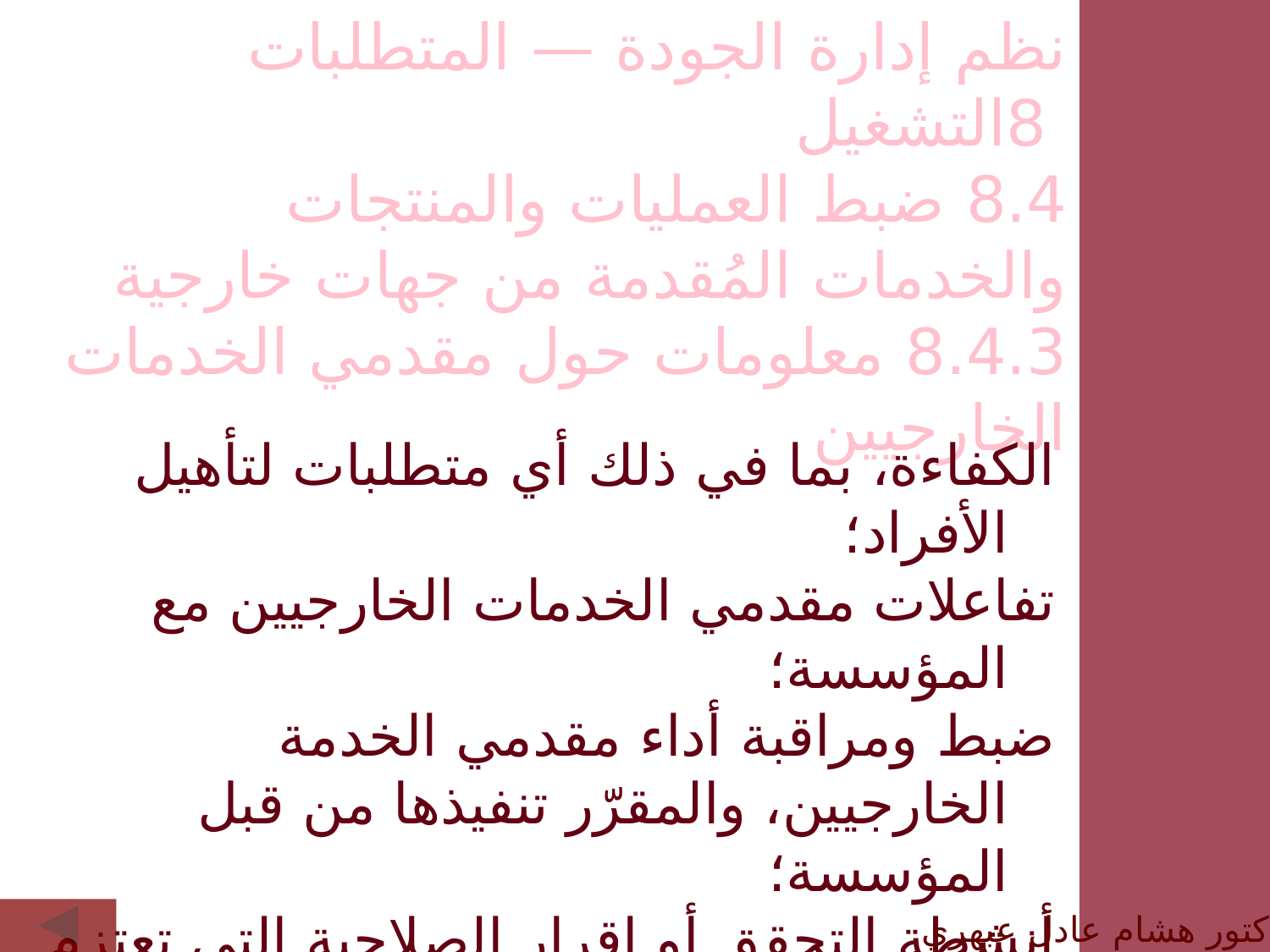

نظم إدارة الجودة — المتطلبات
 8التشغيل
8.4 ضبط العمليات والمنتجات والخدمات المُقدمة من جهات خارجية
8.4.3 معلومات حول مقدمي الخدمات الخارجيين

الكفاءة، بما في ذلك أي متطلبات لتأهيل الأفراد؛
تفاعلات مقدمي الخدمات الخارجيين مع المؤسسة؛
ضبط ومراقبة أداء مقدمي الخدمة الخارجيين، والمقرّر تنفيذها من قبل المؤسسة؛
أنشطة التحقق أو إقرار الصلاحية التي تعتزم المؤسسة (أو زبونها ) إجرائها على مقرّات مقدّمي الخدمات الخارجيين.

الدكتور هشام عادل عبهري